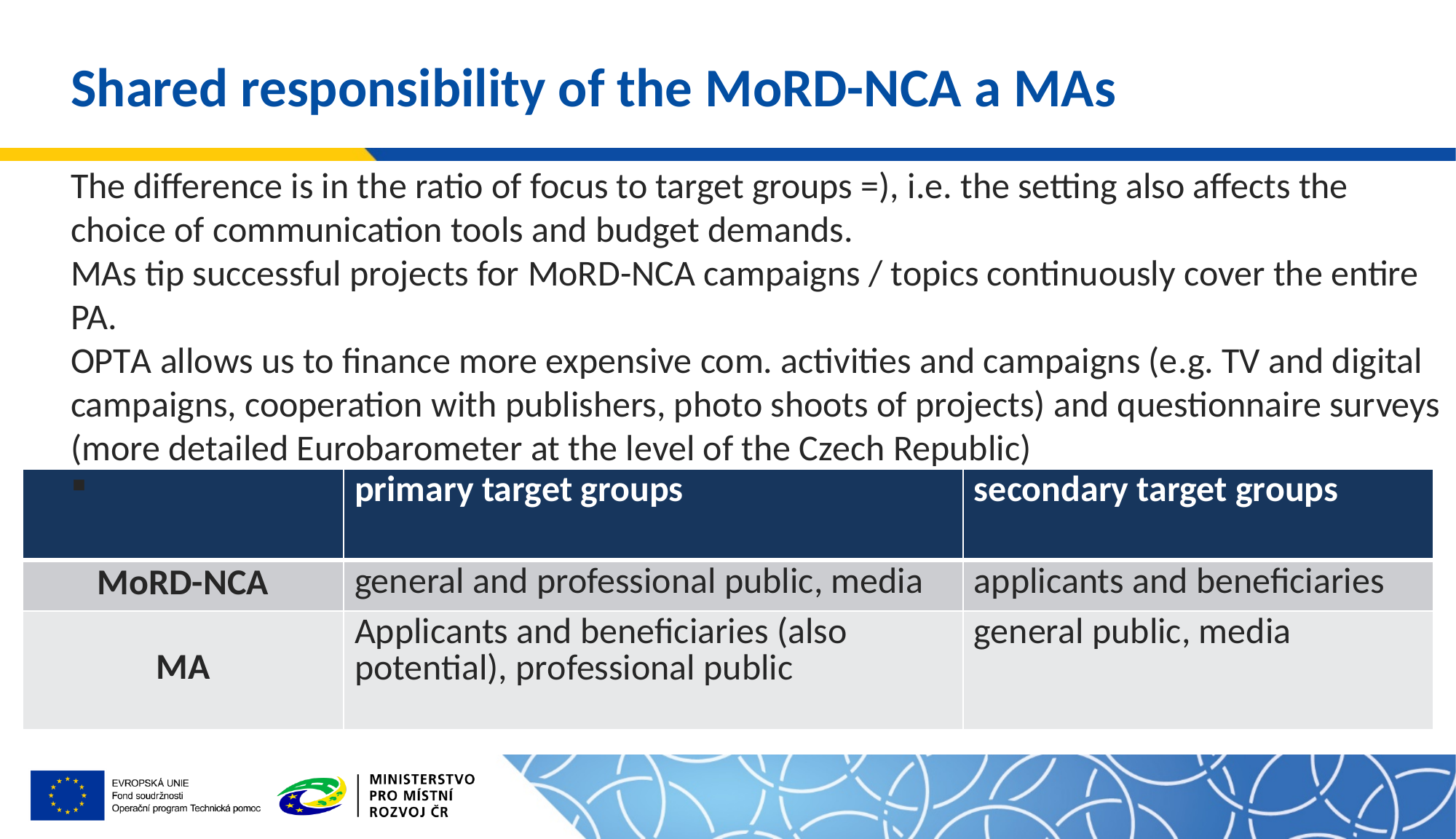

# Shared responsibility of the MoRD-NCA a MAs

The difference is in the ratio of focus to target groups =), i.e. the setting also affects the choice of communication tools and budget demands.
MAs tip successful projects for MoRD-NCA campaigns / topics continuously cover the entire PA.
OPTA allows us to finance more expensive com. activities and campaigns (e.g. TV and digital campaigns, cooperation with publishers, photo shoots of projects) and questionnaire surveys (more detailed Eurobarometer at the level of the Czech Republic)

|  | primary target groups | secondary target groups |
| --- | --- | --- |
| MoRD-NCA | general and professional public, media | applicants and beneficiaries |
| MA | Applicants and beneficiaries (also potential), professional public | general public, media |